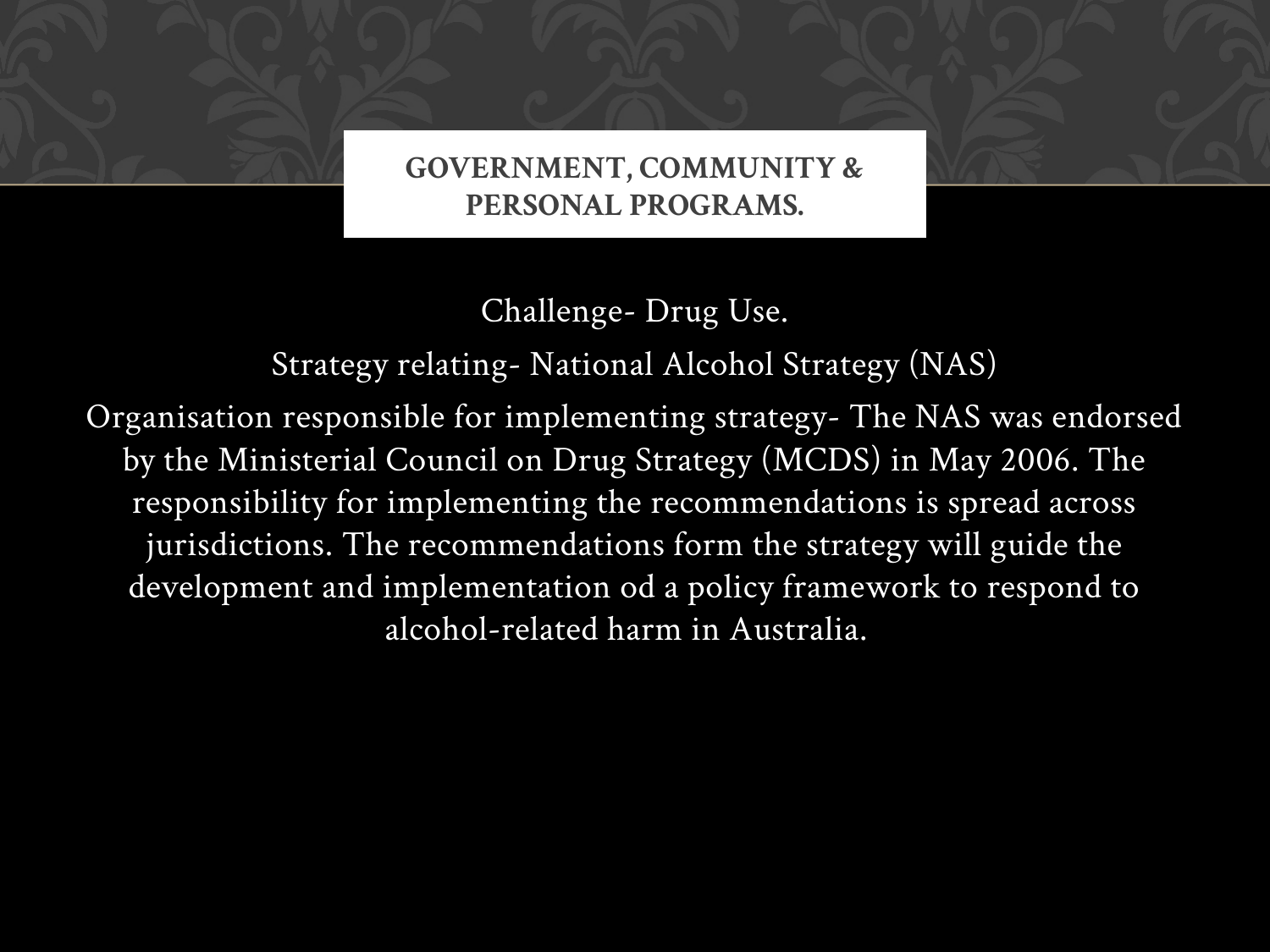

# Government, community & personal programs.
Challenge- Drug Use.
Strategy relating- National Alcohol Strategy (NAS)
Organisation responsible for implementing strategy- The NAS was endorsed by the Ministerial Council on Drug Strategy (MCDS) in May 2006. The responsibility for implementing the recommendations is spread across jurisdictions. The recommendations form the strategy will guide the development and implementation od a policy framework to respond to alcohol-related harm in Australia.